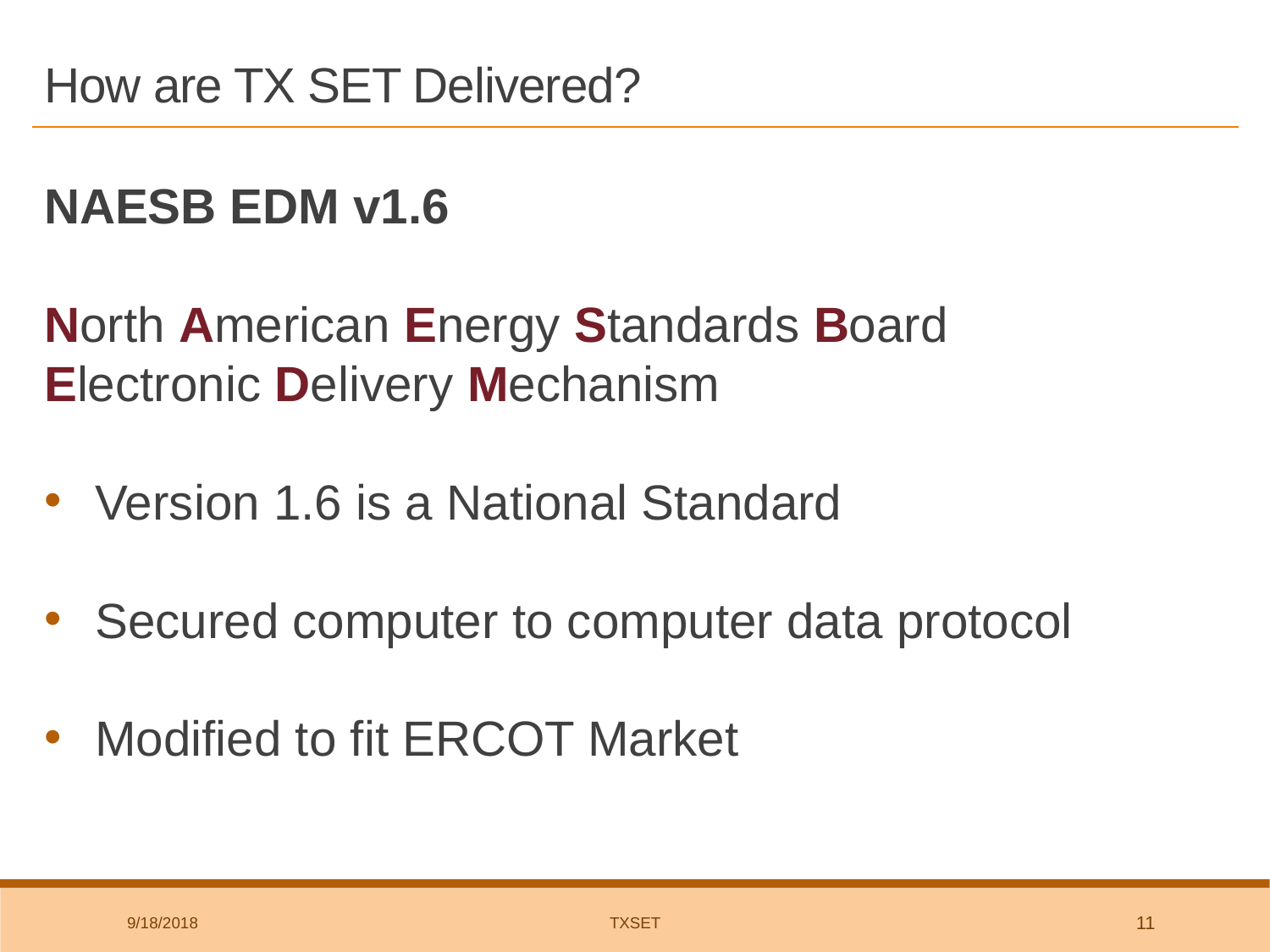

# How are TX SET Delivered?
NAESB EDM v1.6

North American Energy Standards Board
Electronic Delivery Mechanism

Version 1.6 is a National Standard

Secured computer to computer data protocol

Modified to fit ERCOT Market
9/18/2018
TxSET
11